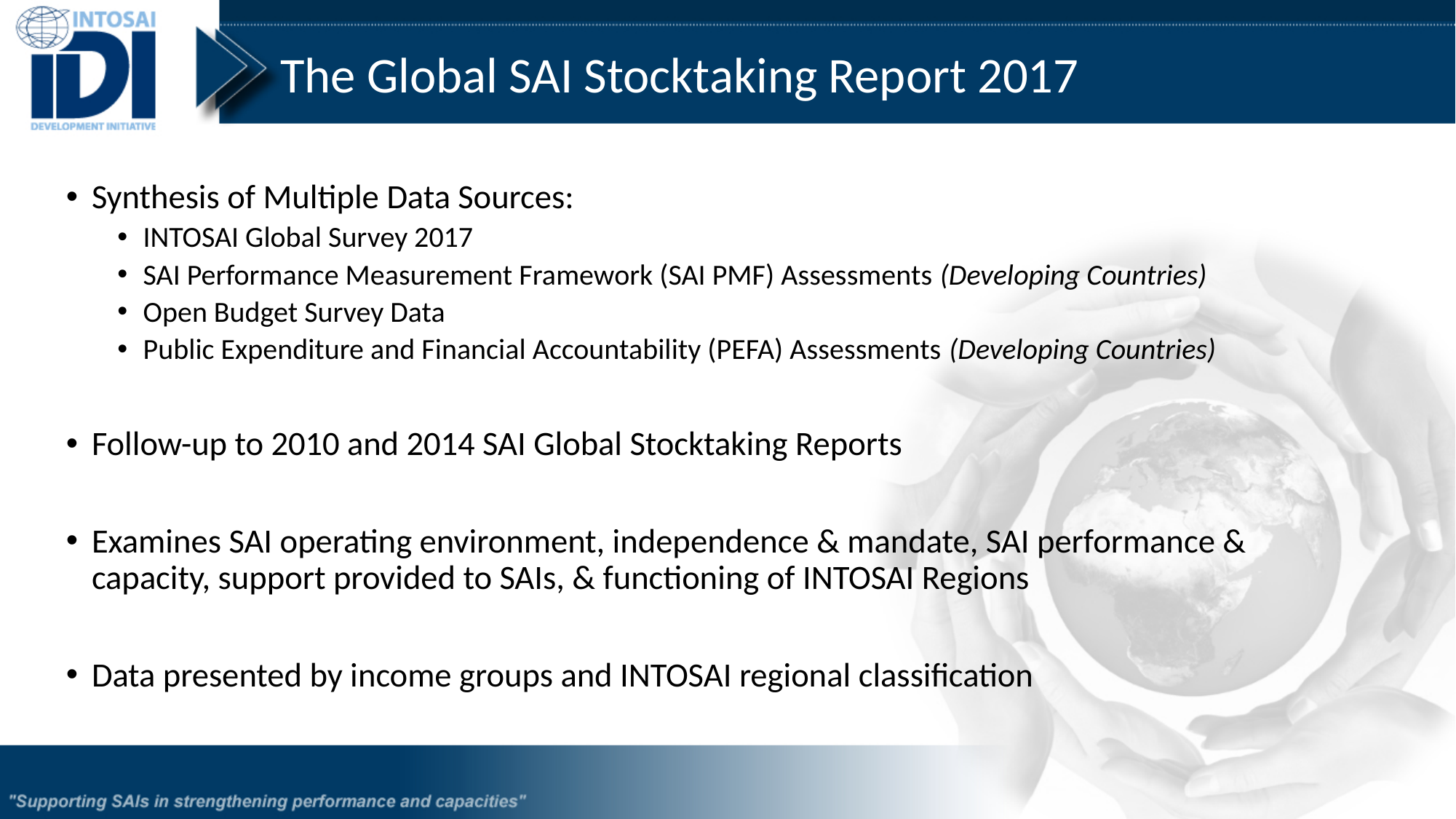

# The Global SAI Stocktaking Report 2017
Synthesis of Multiple Data Sources:
INTOSAI Global Survey 2017
SAI Performance Measurement Framework (SAI PMF) Assessments (Developing Countries)
Open Budget Survey Data
Public Expenditure and Financial Accountability (PEFA) Assessments (Developing Countries)

Follow-up to 2010 and 2014 SAI Global Stocktaking Reports

Examines SAI operating environment, independence & mandate, SAI performance & capacity, support provided to SAIs, & functioning of INTOSAI Regions

Data presented by income groups and INTOSAI regional classification